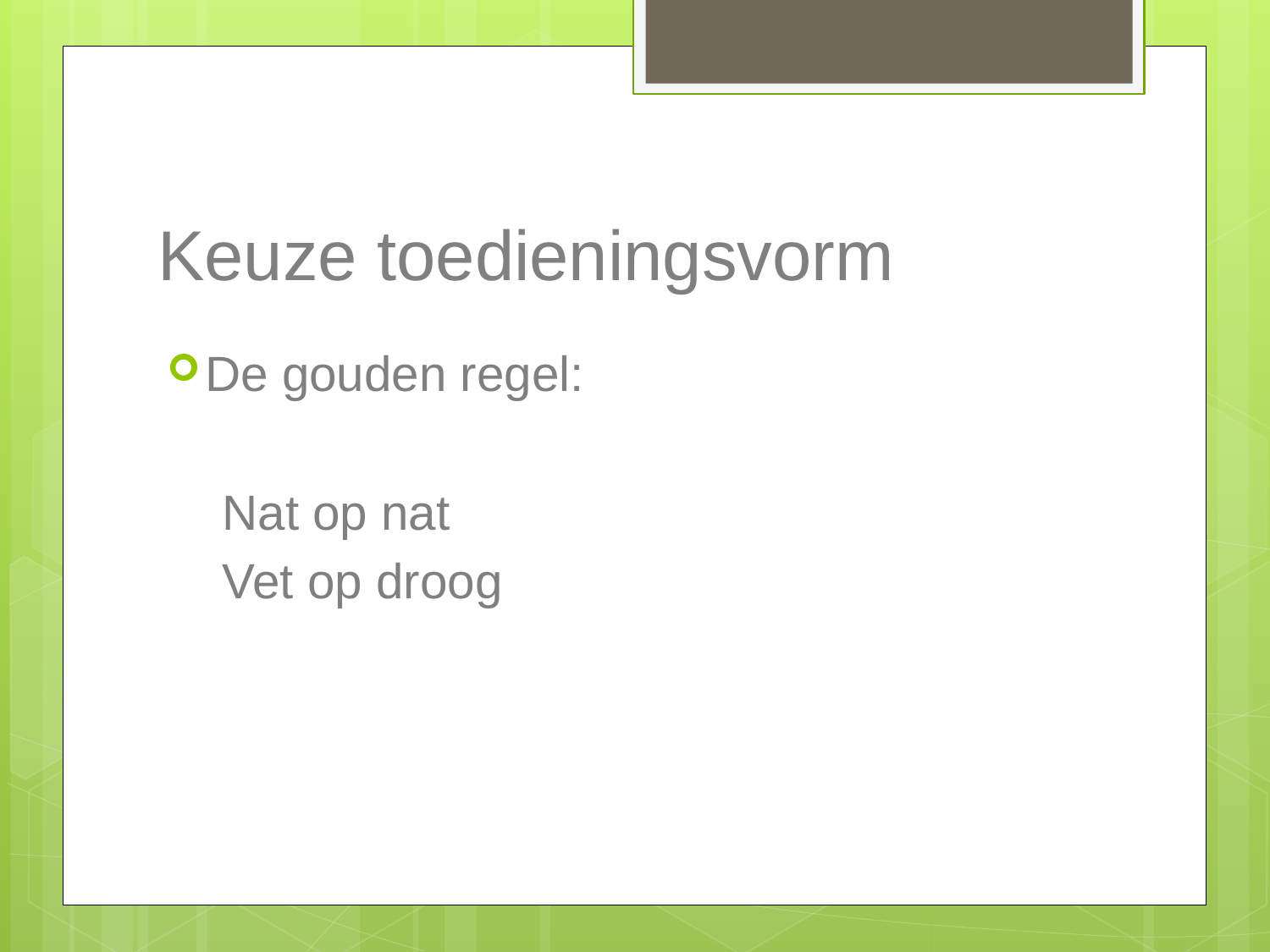

# Keuze toedieningsvorm
De gouden regel:

 Nat op nat
 Vet op droog